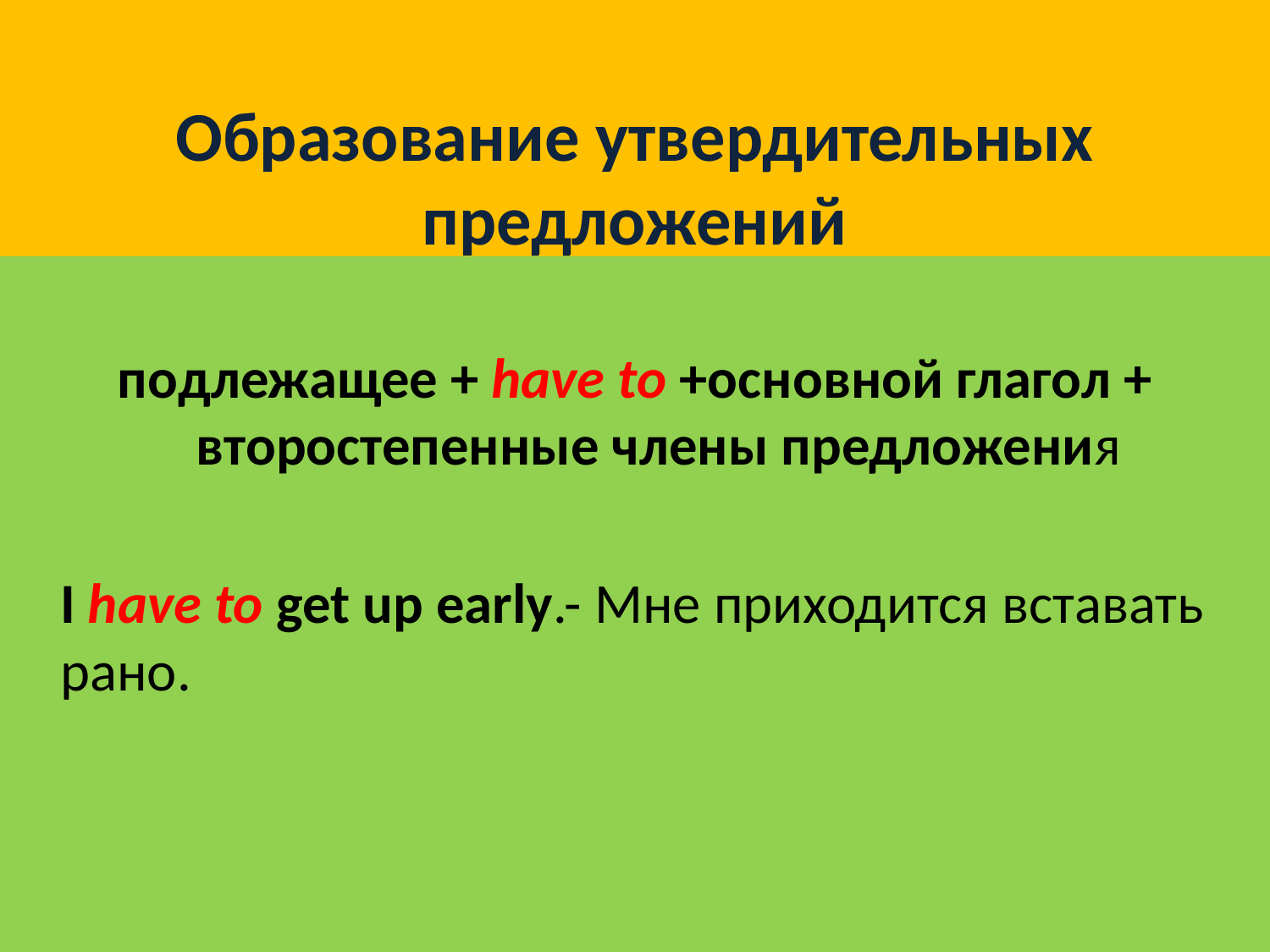

# Образование утвердительных предложений

подлежащее + have to +основной глагол + второстепенные члены предложения

	I have to get up early.- Мне приходится вставать рано.